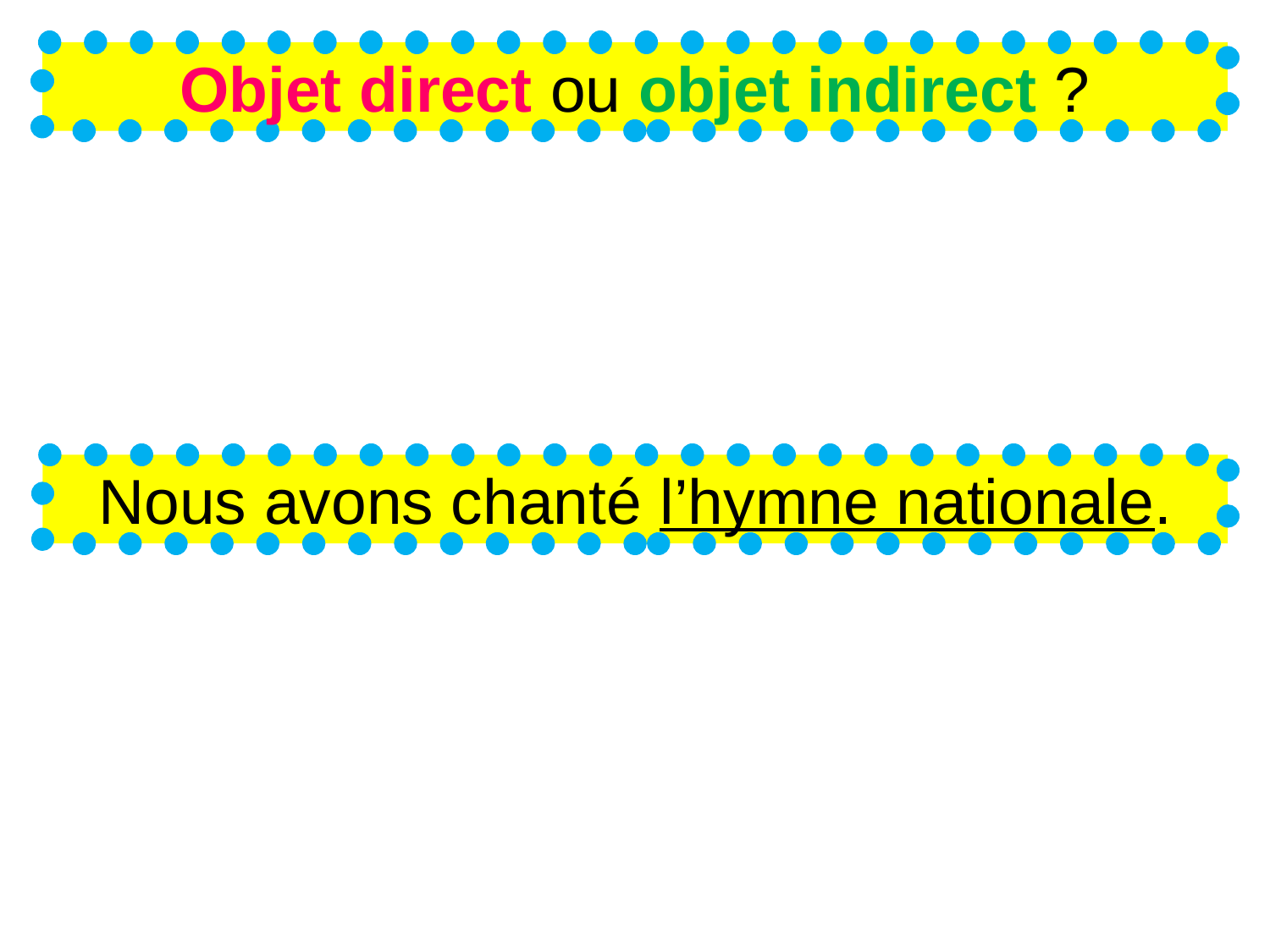

Objet direct ou objet indirect ?
Nous avons chanté l’hymne nationale.